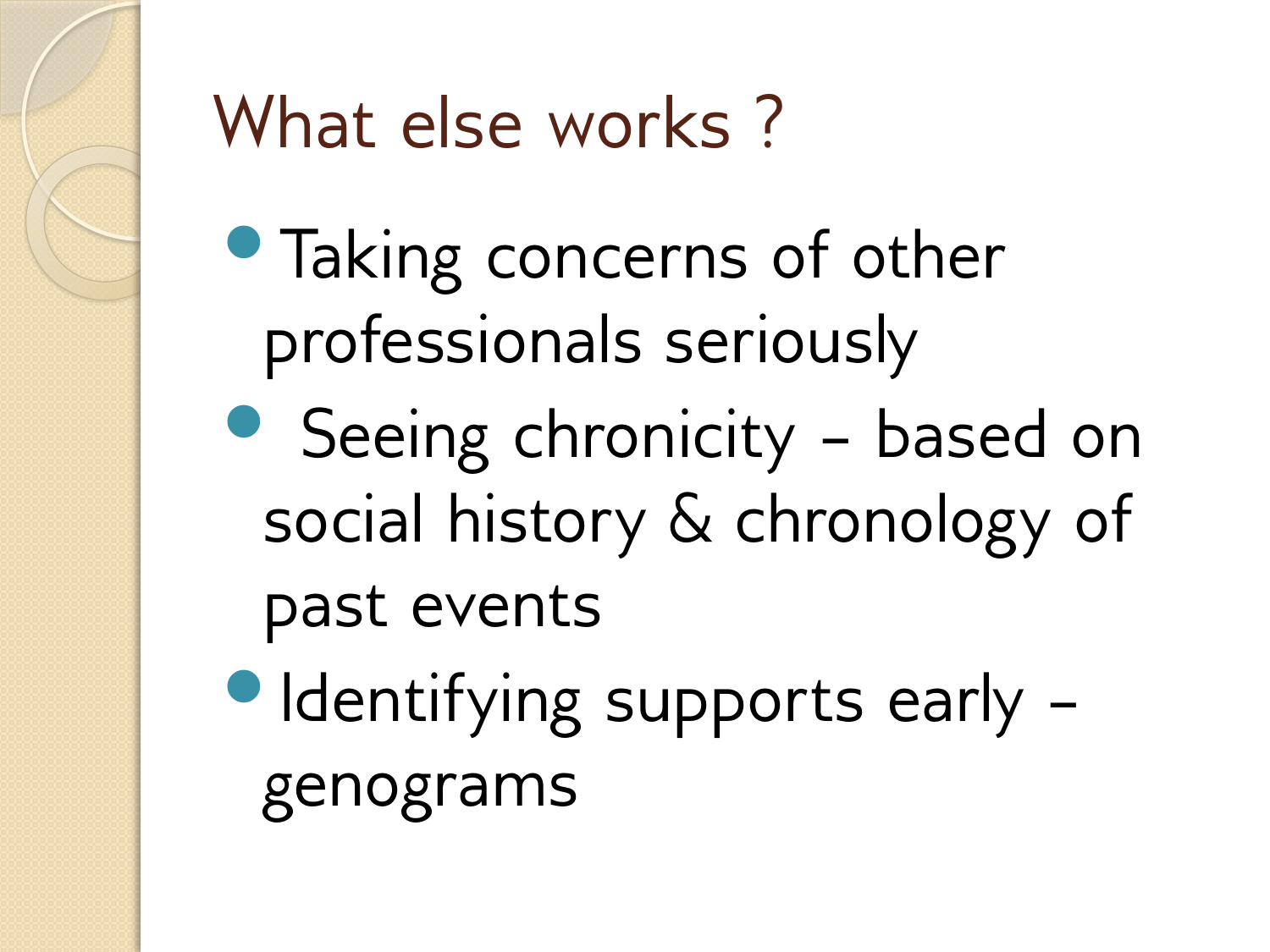

# What else works ?
Taking concerns of other professionals seriously
 Seeing chronicity – based on social history & chronology of past events
Identifying supports early – genograms